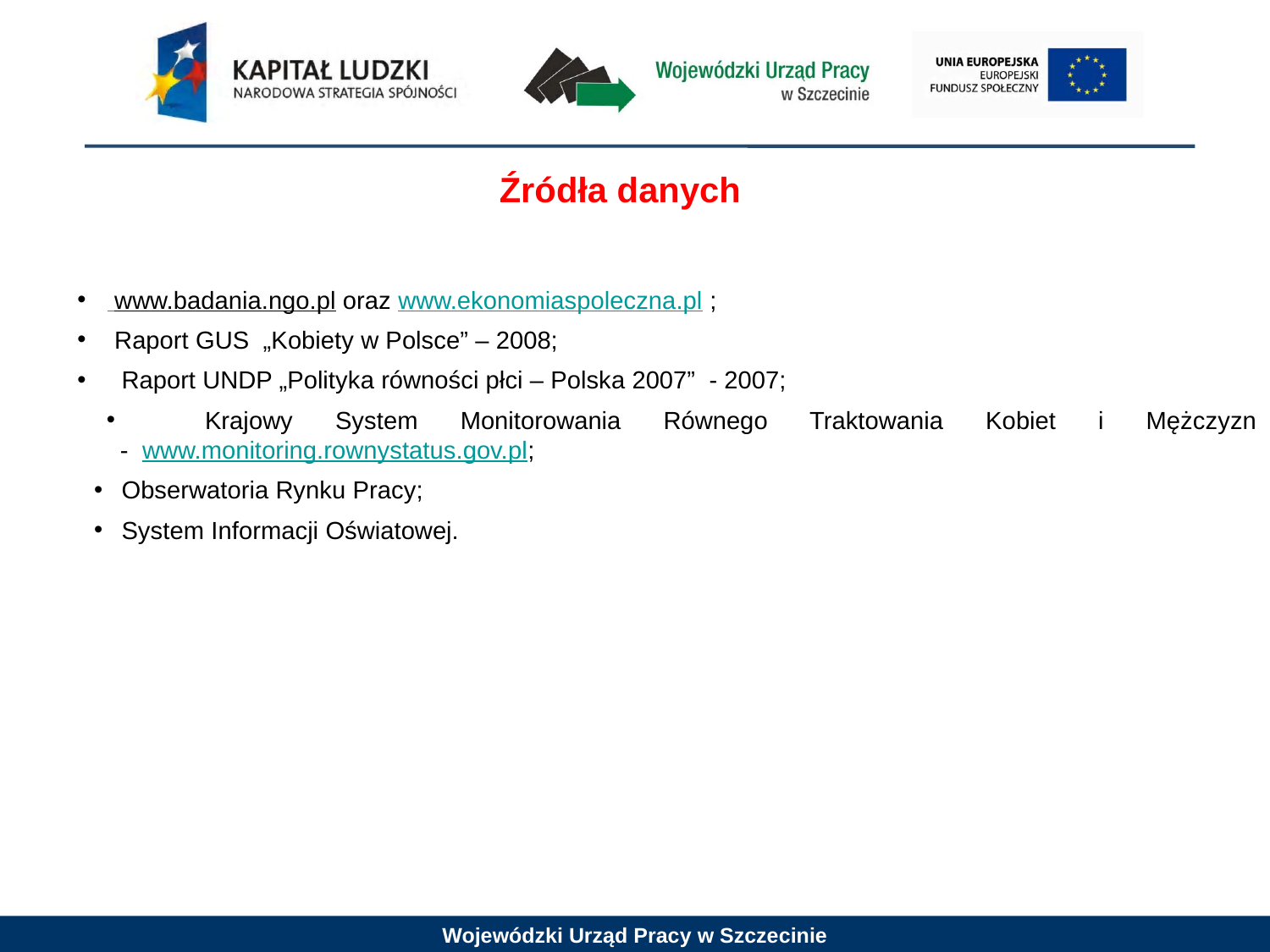

Źródła danych
 www.badania.ngo.pl oraz www.ekonomiaspoleczna.pl ;
 Raport GUS  „Kobiety w Polsce” – 2008;
  Raport UNDP „Polityka równości płci – Polska 2007”  - 2007;
  Krajowy System Monitorowania Równego Traktowania Kobiet i Mężczyzn
-  www.monitoring.rownystatus.gov.pl;
  Obserwatoria Rynku Pracy;
  System Informacji Oświatowej.